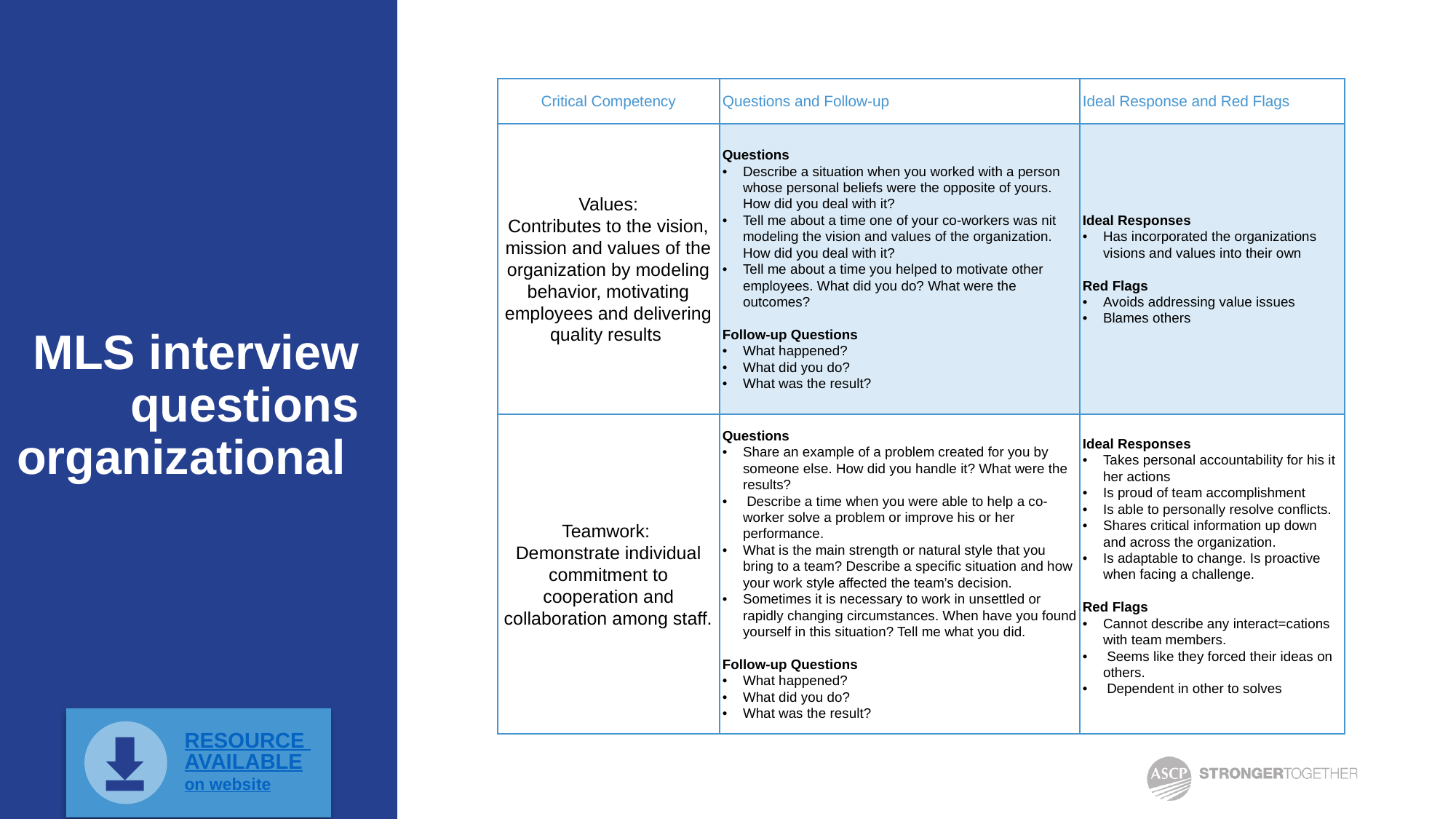

| Critical Competency | Questions and Follow-up | Ideal Response and Red Flags |
| --- | --- | --- |
| Values: Contributes to the vision, mission and values of the organization by modeling behavior, motivating employees and delivering quality results | Questions Describe a situation when you worked with a person whose personal beliefs were the opposite of yours. How did you deal with it? Tell me about a time one of your co-workers was nit modeling the vision and values of the organization. How did you deal with it?  Tell me about a time you helped to motivate other employees. What did you do? What were the outcomes? Follow-up Questions What happened? What did you do? What was the result? | Ideal Responses Has incorporated the organizations visions and values into their own Red Flags Avoids addressing value issues Blames others |
| Teamwork: Demonstrate individual commitment to cooperation and collaboration among staff. | Questions Share an example of a problem created for you by someone else. How did you handle it? What were the results?  Describe a time when you were able to help a co-worker solve a problem or improve his or her performance. What is the main strength or natural style that you bring to a team? Describe a specific situation and how your work style affected the team’s decision. Sometimes it is necessary to work in unsettled or rapidly changing circumstances. When have you found yourself in this situation? Tell me what you did.   Follow-up Questions What happened? What did you do? What was the result? | Ideal Responses Takes personal accountability for his it her actions Is proud of team accomplishment Is able to personally resolve conflicts. Shares critical information up down and across the organization. Is adaptable to change. Is proactive when facing a challenge. Red Flags Cannot describe any interact=cations with team members.  Seems like they forced their ideas on others.  Dependent in other to solves |
# MLS interview questions organizational

RESOURCE AVAILABLE
on website